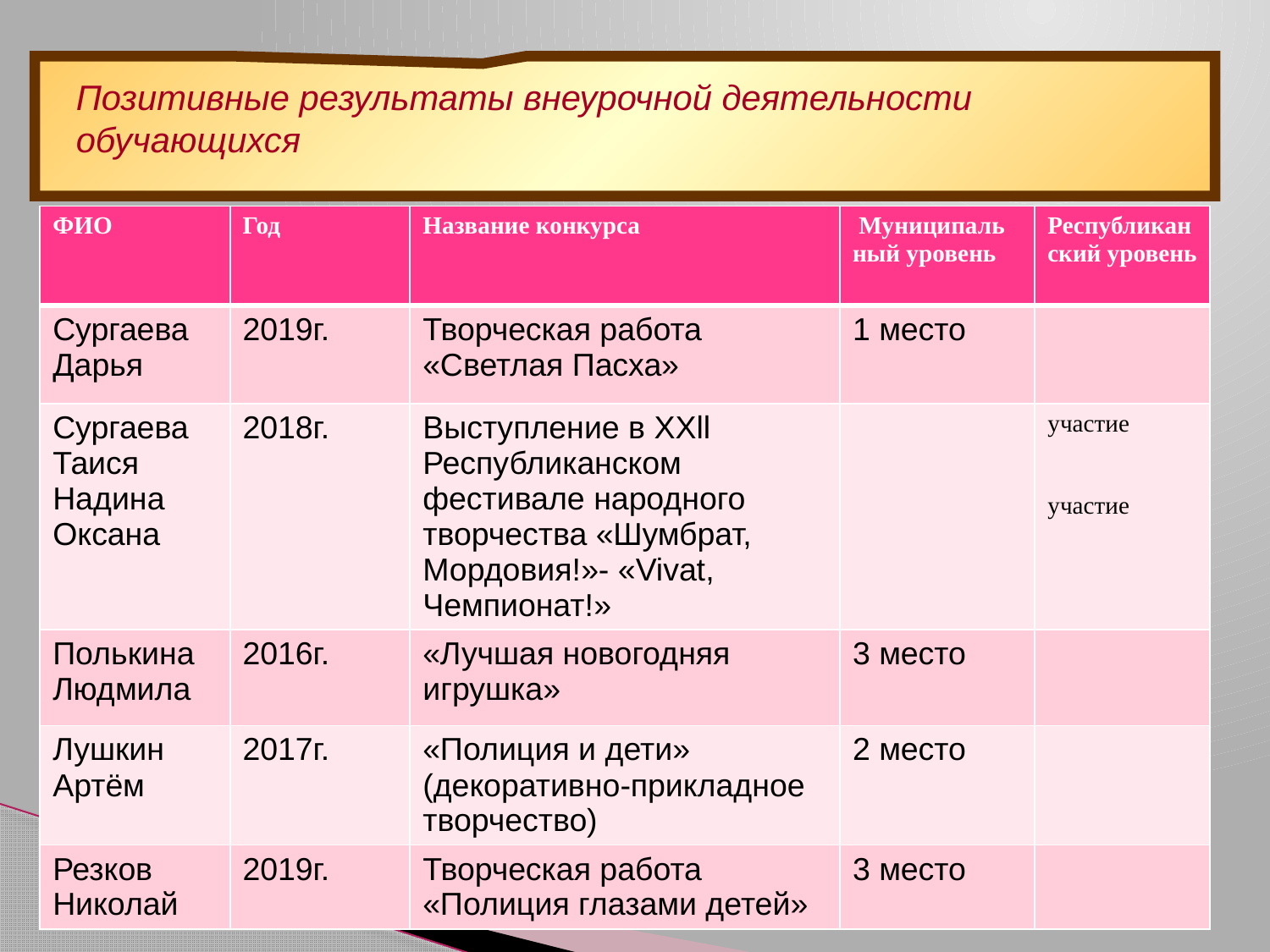

# Позитивные результаты внеурочной деятельности обучающихся

| ФИО | Год | Название конкурса | Муниципаль ный уровень | Республиканский уровень |
| --- | --- | --- | --- | --- |
| Сургаева Дарья | 2019г. | Творческая работа «Светлая Пасха» | 1 место |  |
| Сургаева Таися Надина Оксана | 2018г. | Выступление в XXll Республиканском фестивале народного творчества «Шумбрат, Мордовия!»- «Vivat, Чемпионат!» |  | участие участие |
| Полькина Людмила | 2016г. | «Лучшая новогодняя игрушка» | 3 место |  |
| Лушкин Артём | 2017г. | «Полиция и дети» (декоративно-прикладное творчество) | 2 место |  |
| Резков Николай | 2019г. | Творческая работа «Полиция глазами детей» | 3 место |  |